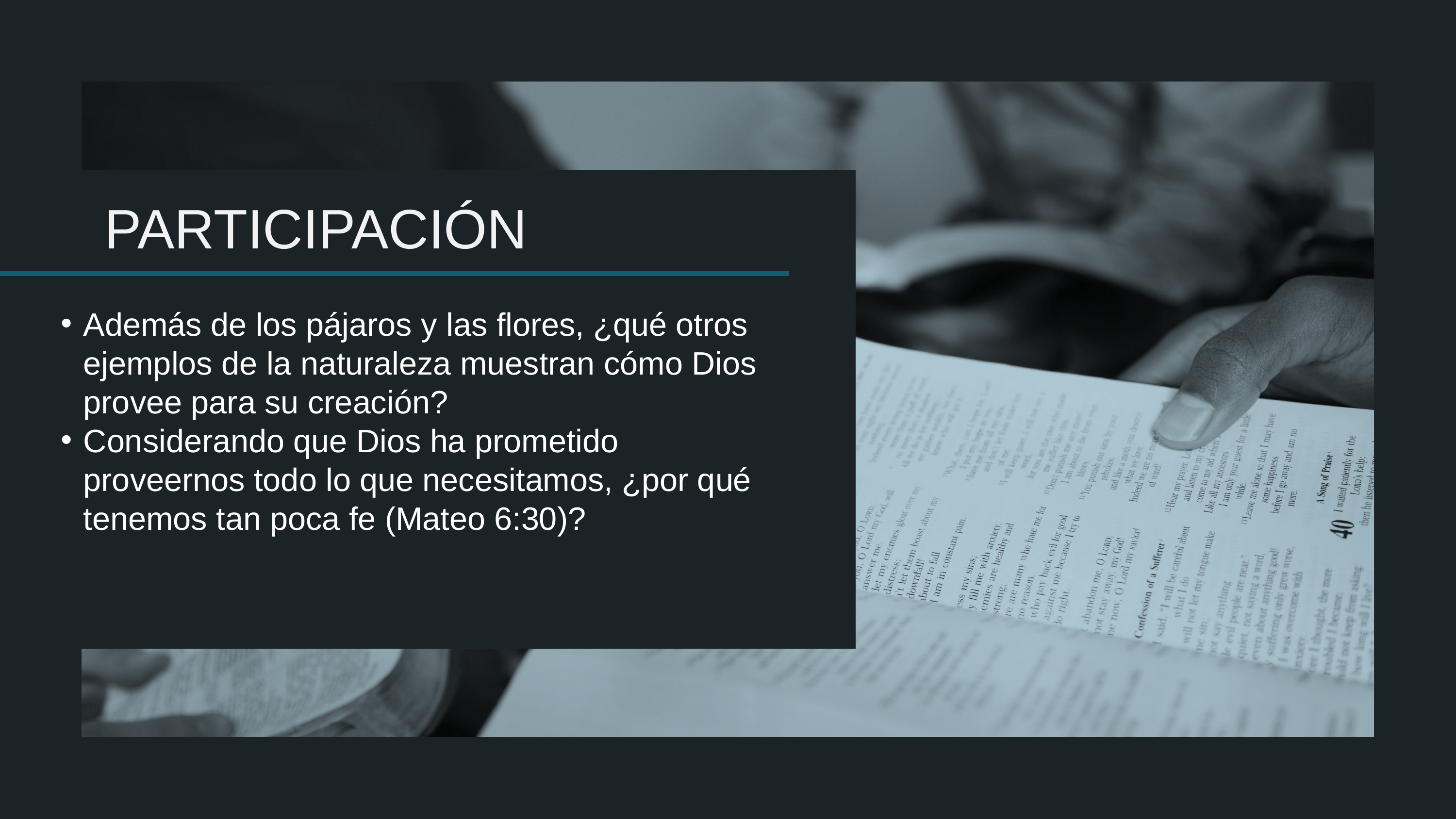

Además de los pájaros y las flores, ¿qué otros ejemplos de la naturaleza muestran cómo Dios provee para su creación?
Considerando que Dios ha prometido proveernos todo lo que necesitamos, ¿por qué tenemos tan poca fe (Mateo 6:30)?